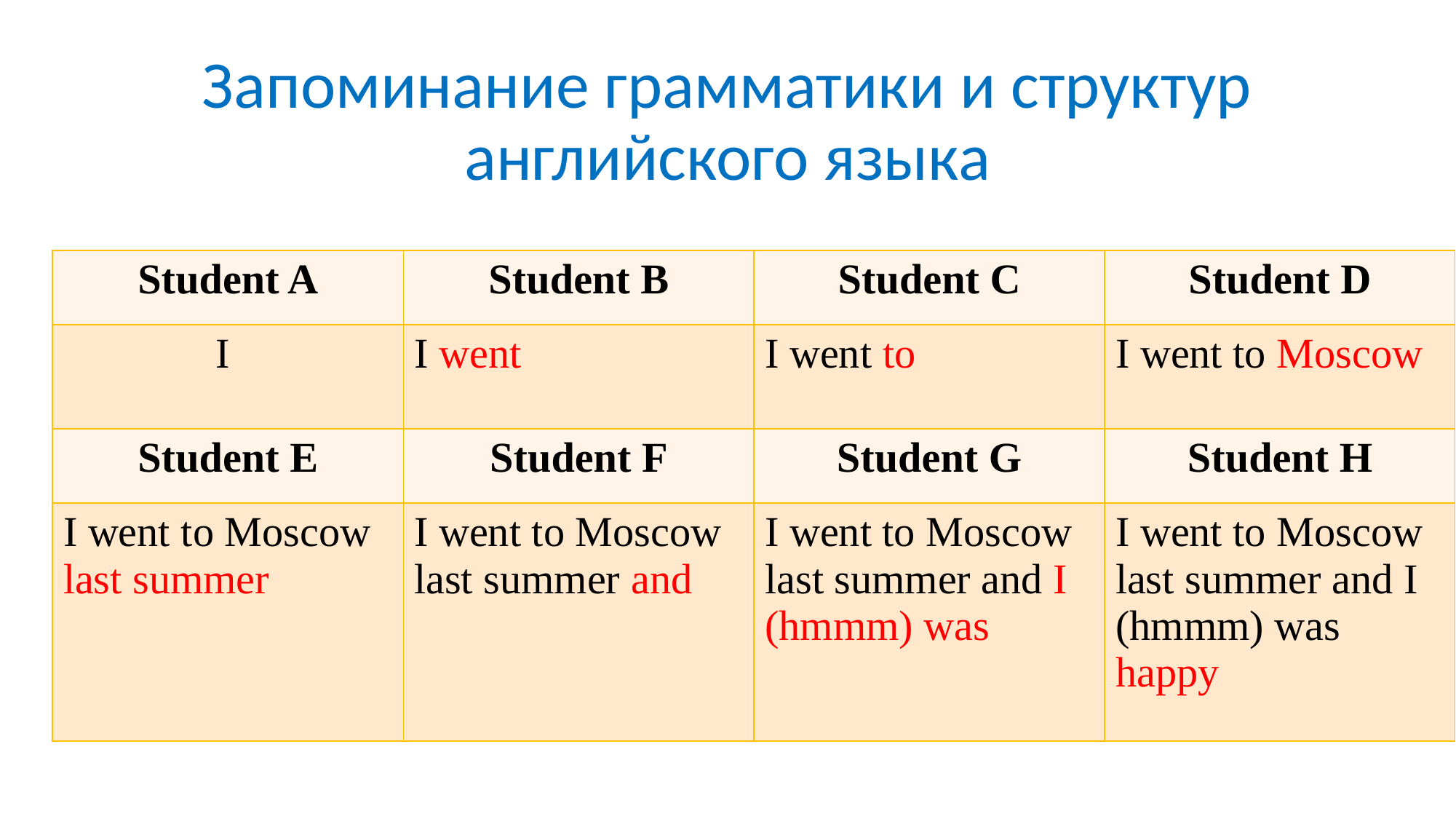

# Запоминание грамматики и структур английского языка
| Student A | Student B | Student C | Student D |
| --- | --- | --- | --- |
| I | I went | I went to | I went to Moscow |
| Student E | Student F | Student G | Student H |
| I went to Moscow last summer | I went to Moscow last summer and | I went to Moscow last summer and I (hmmm) was | I went to Moscow last summer and I (hmmm) was happy |